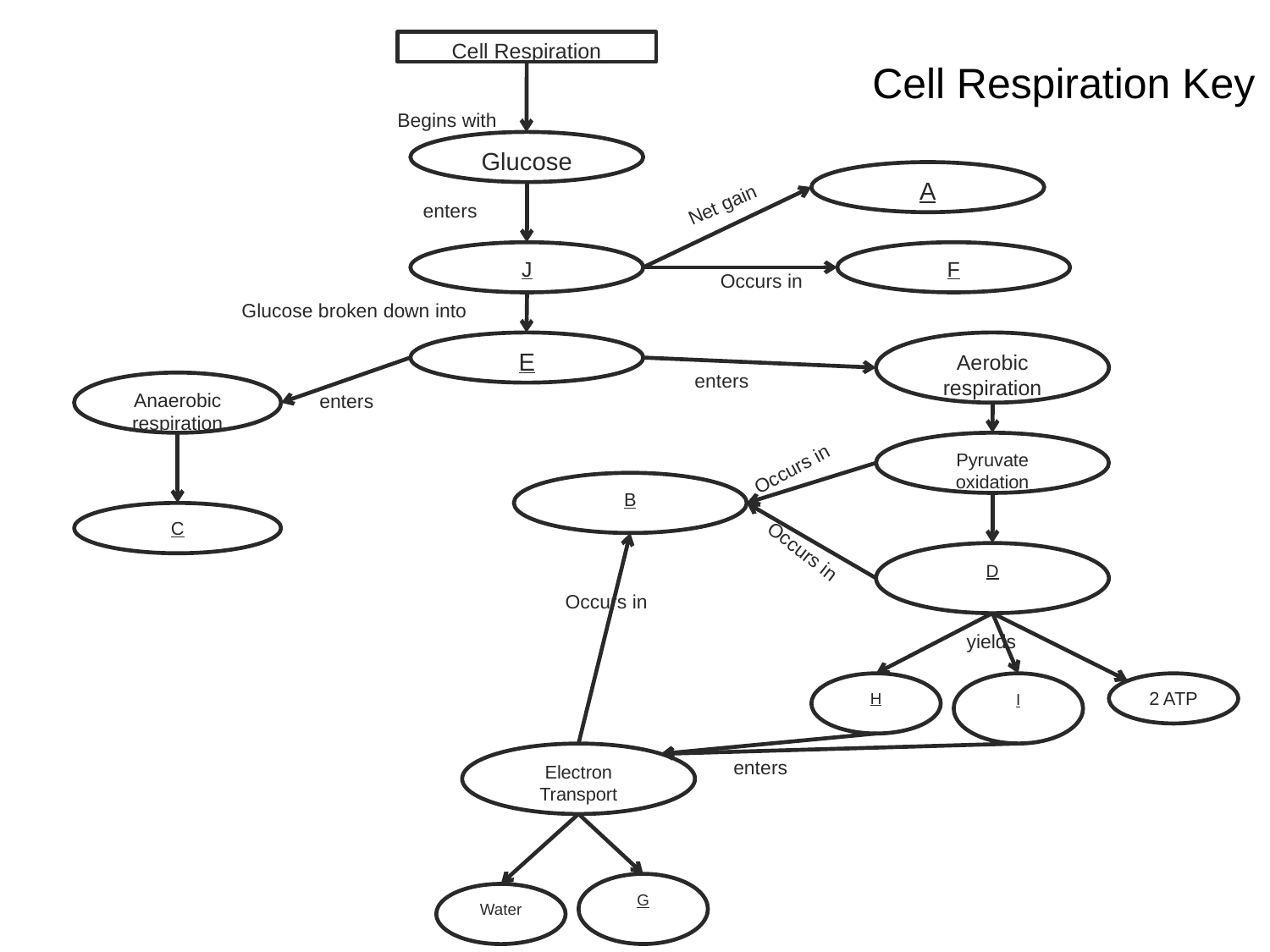

# Cell Respiration Key
Cell Respiration
Begins with
Glucose
A
Net gain
enters
J
F
Occurs in
Glucose broken down into
E
Aerobic respiration
enters
Anaerobic respiration
enters
Pyruvate oxidation
Occurs in
B
C
Occurs in
D
Occurs in
yields
H
I
2 ATP
Electron Transport
enters
G
Water